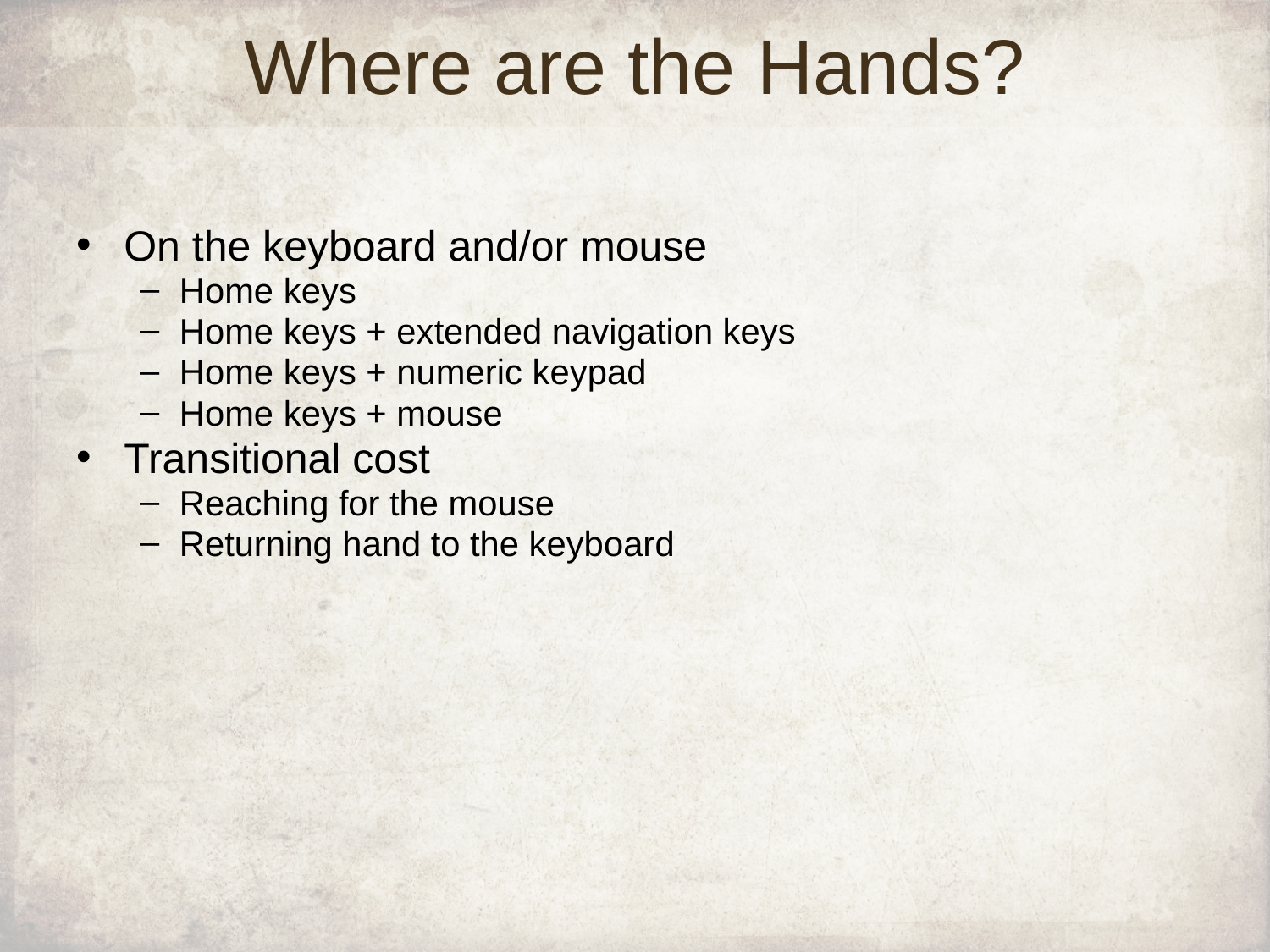

# Where are the Hands?
On the keyboard and/or mouse
Home keys
Home keys + extended navigation keys
Home keys + numeric keypad
Home keys + mouse
Transitional cost
Reaching for the mouse
Returning hand to the keyboard